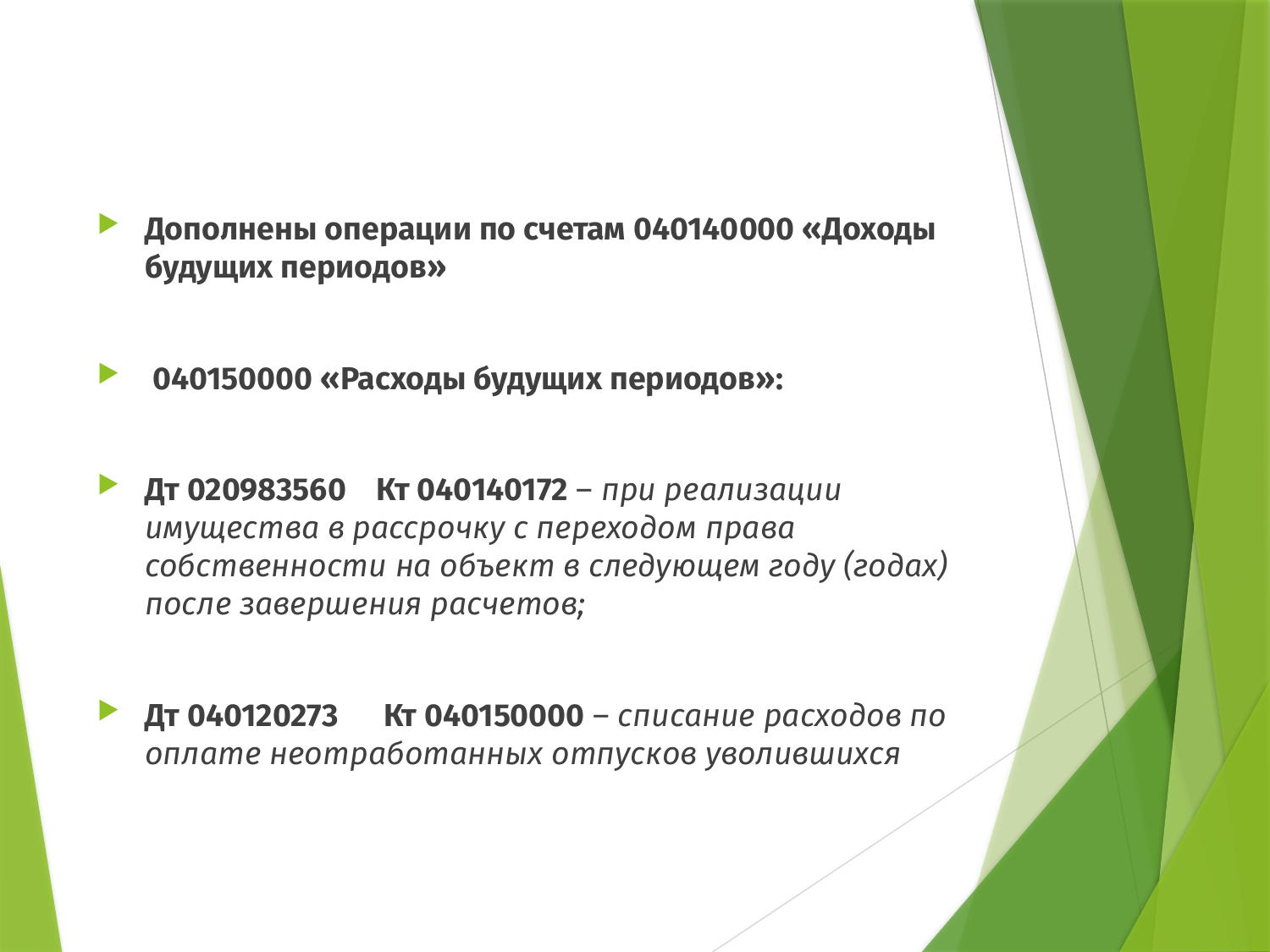

#

Дополнены операции по счетам 040140000 «Доходы будущих периодов»

 040150000 «Расходы будущих периодов»:

Дт 020983560    Кт 040140172 – при реализации имущества в рассрочку с переходом права собственности на объект в следующем году (годах) после завершения расчетов;

Дт 040120273      Кт 040150000 – списание расходов по оплате неотработанных отпусков уволившихся